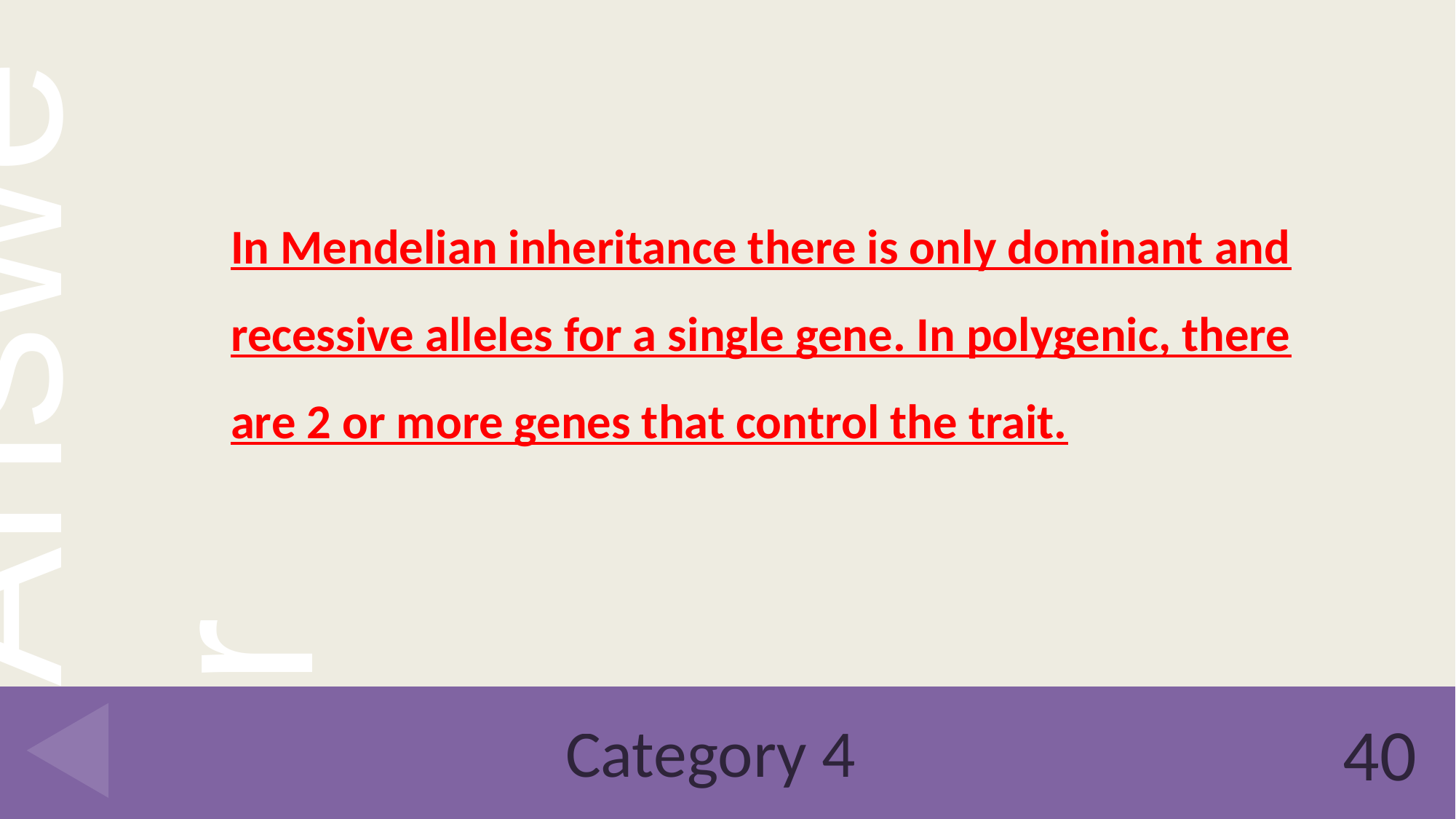

In Mendelian inheritance there is only dominant and recessive alleles for a single gene. In polygenic, there are 2 or more genes that control the trait.

# Category 4
40